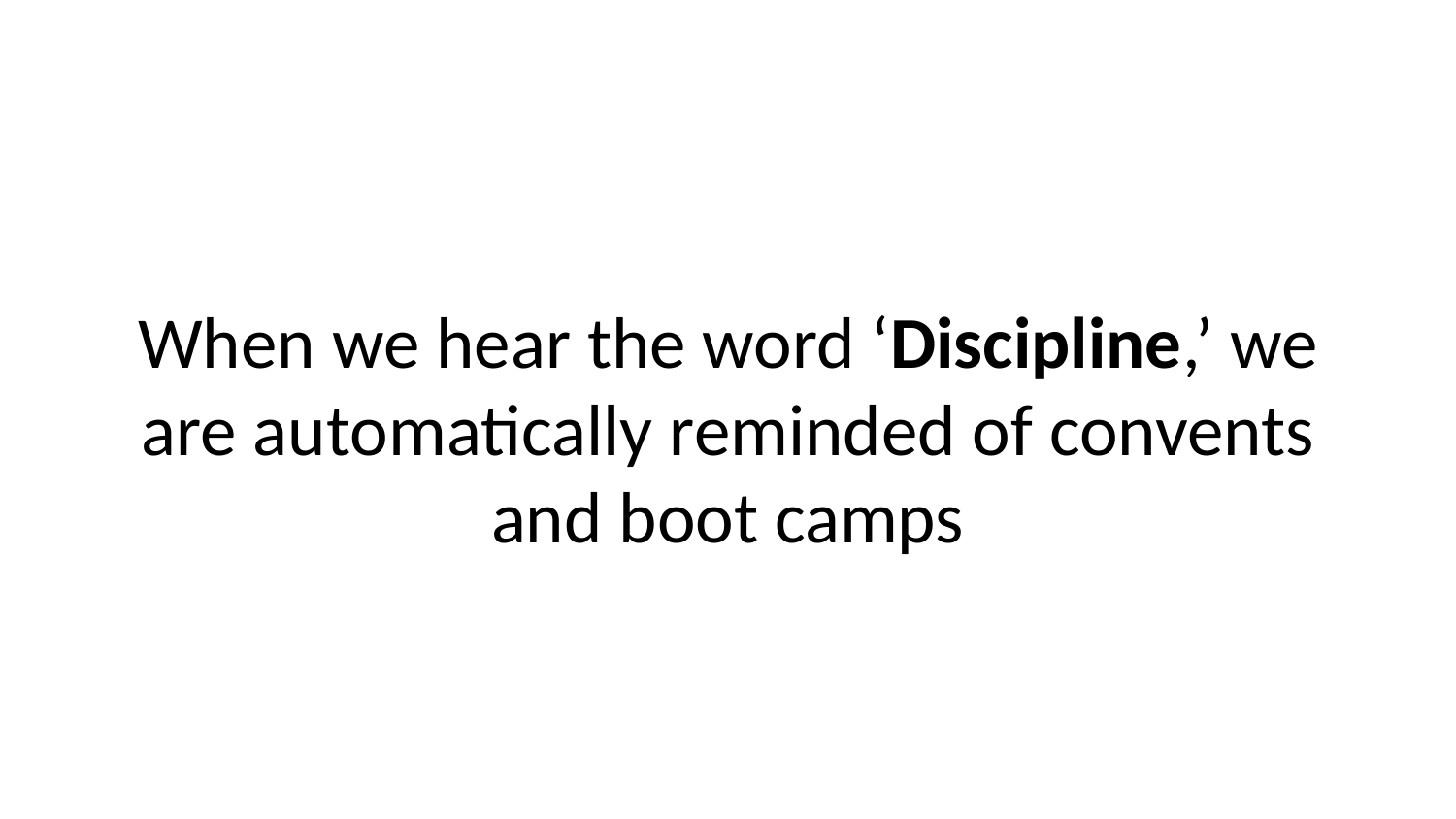

When we hear the word ‘Discipline,’ we are automatically reminded of convents and boot camps